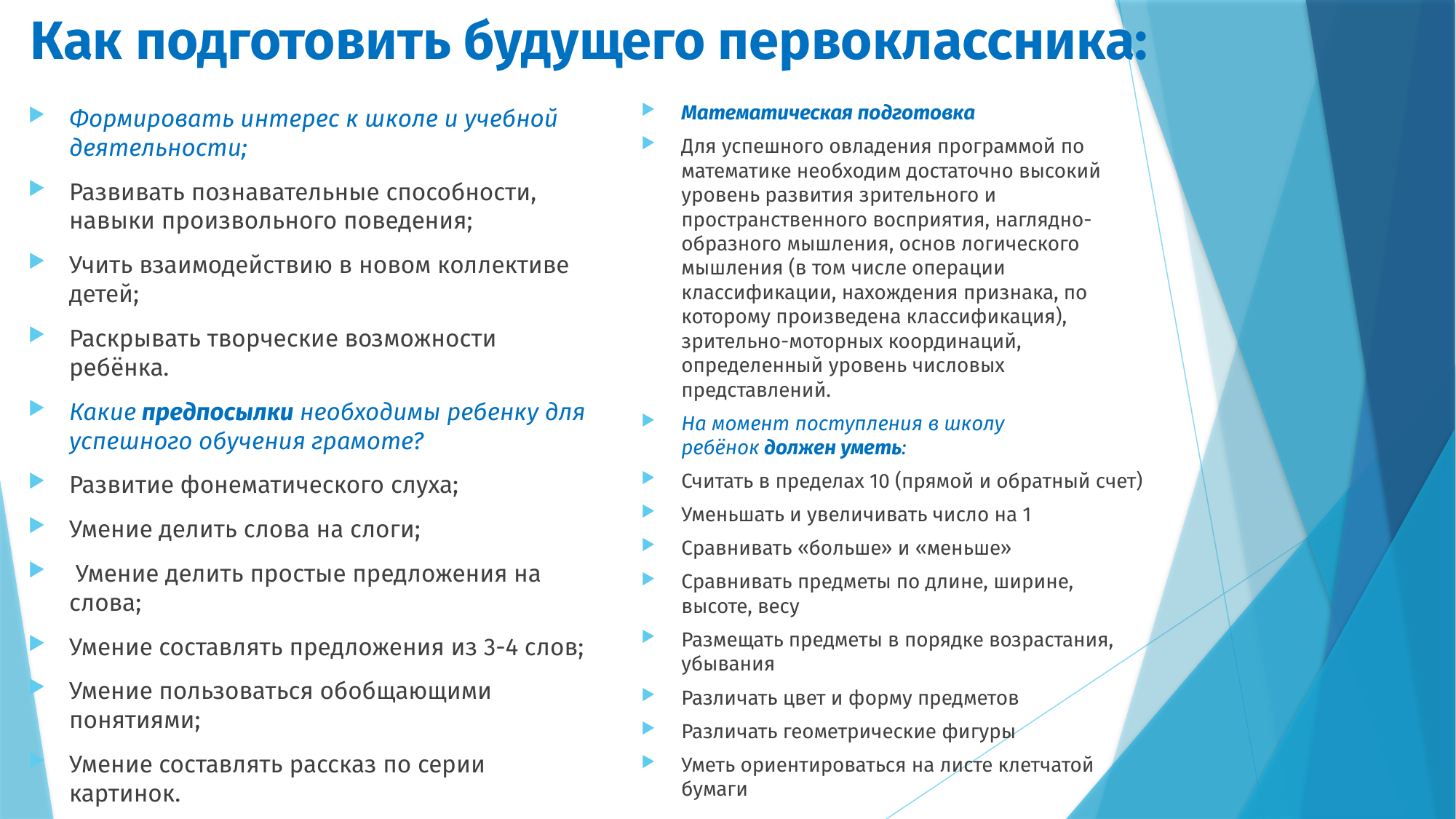

# Как подготовить будущего первоклассника:
Математическая подготовка
Для успешного овладения программой по математике необходим достаточно высокий уровень развития зрительного и пространственного восприятия, наглядно-образного мышления, основ логического мышления (в том числе операции классификации, нахождения признака, по которому произведена классификация), зрительно-моторных координаций, определенный уровень числовых представлений.
На момент поступления в школу ребёнок должен уметь:
Считать в пределах 10 (прямой и обратный счет)
Уменьшать и увеличивать число на 1
Сравнивать «больше» и «меньше»
Сравнивать предметы по длине, ширине, высоте, весу
Размещать предметы в порядке возрастания, убывания
Различать цвет и форму предметов
Различать геометрические фигуры
Уметь ориентироваться на листе клетчатой бумаги

Формировать интерес к школе и учебной деятельности;
Развивать познавательные способности, навыки произвольного поведения;
Учить взаимодействию в новом коллективе детей;
Раскрывать творческие возможности ребёнка.
Какие предпосылки необходимы ребенку для успешного обучения грамоте?
Развитие фонематического слуха;
Умение делить слова на слоги;
 Умение делить простые предложения на слова;
Умение составлять предложения из 3-4 слов;
Умение пользоваться обобщающими понятиями;
Умение составлять рассказ по серии картинок.